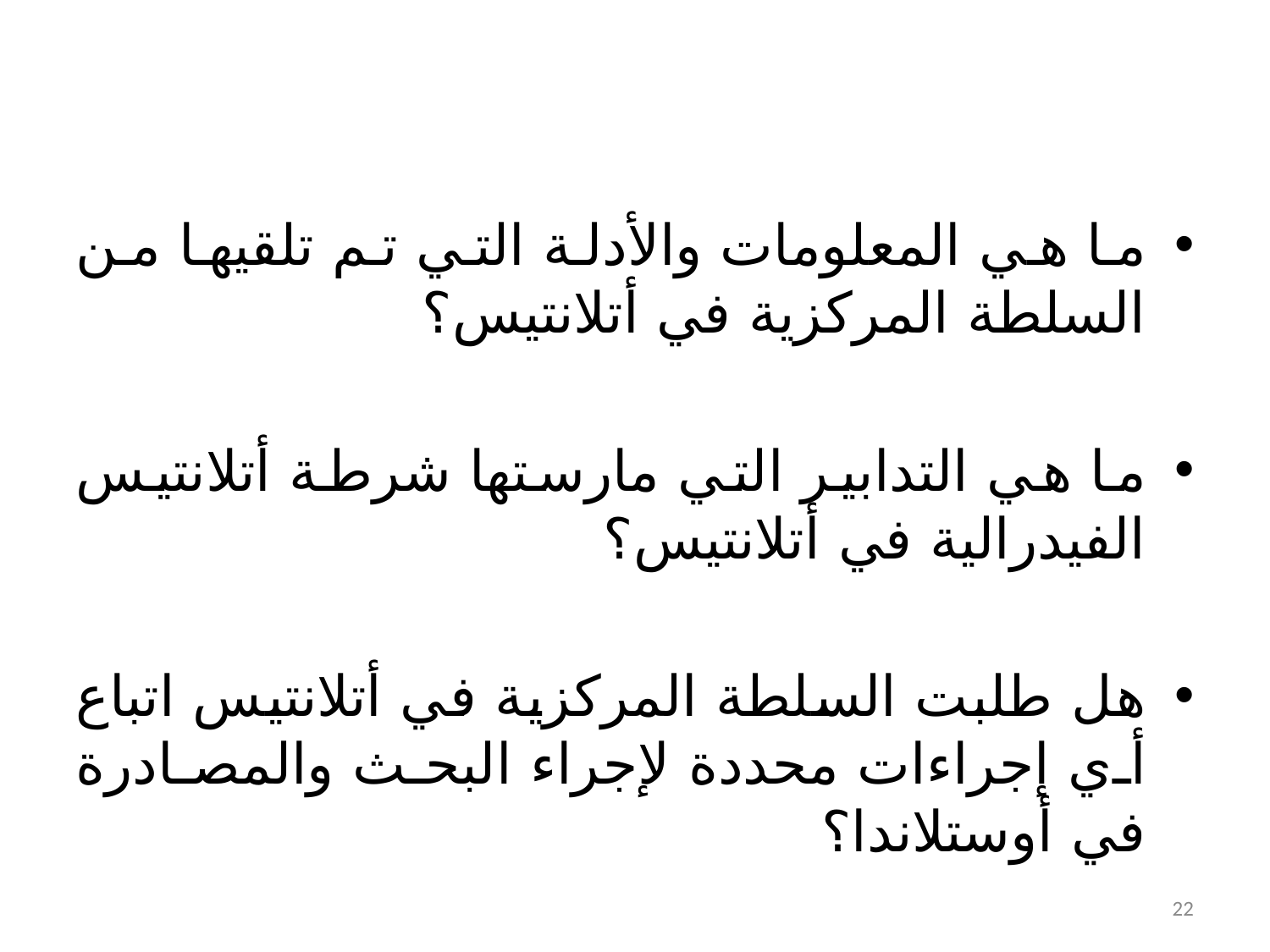

ما هي المعلومات والأدلة التي تم تلقيها من السلطة المركزية في أتلانتيس؟

ما هي التدابير التي مارستها شرطة أتلانتيس الفيدرالية في أتلانتيس؟

هل طلبت السلطة المركزية في أتلانتيس اتباع أي إجراءات محددة لإجراء البحث والمصادرة في أوستلاندا؟

22